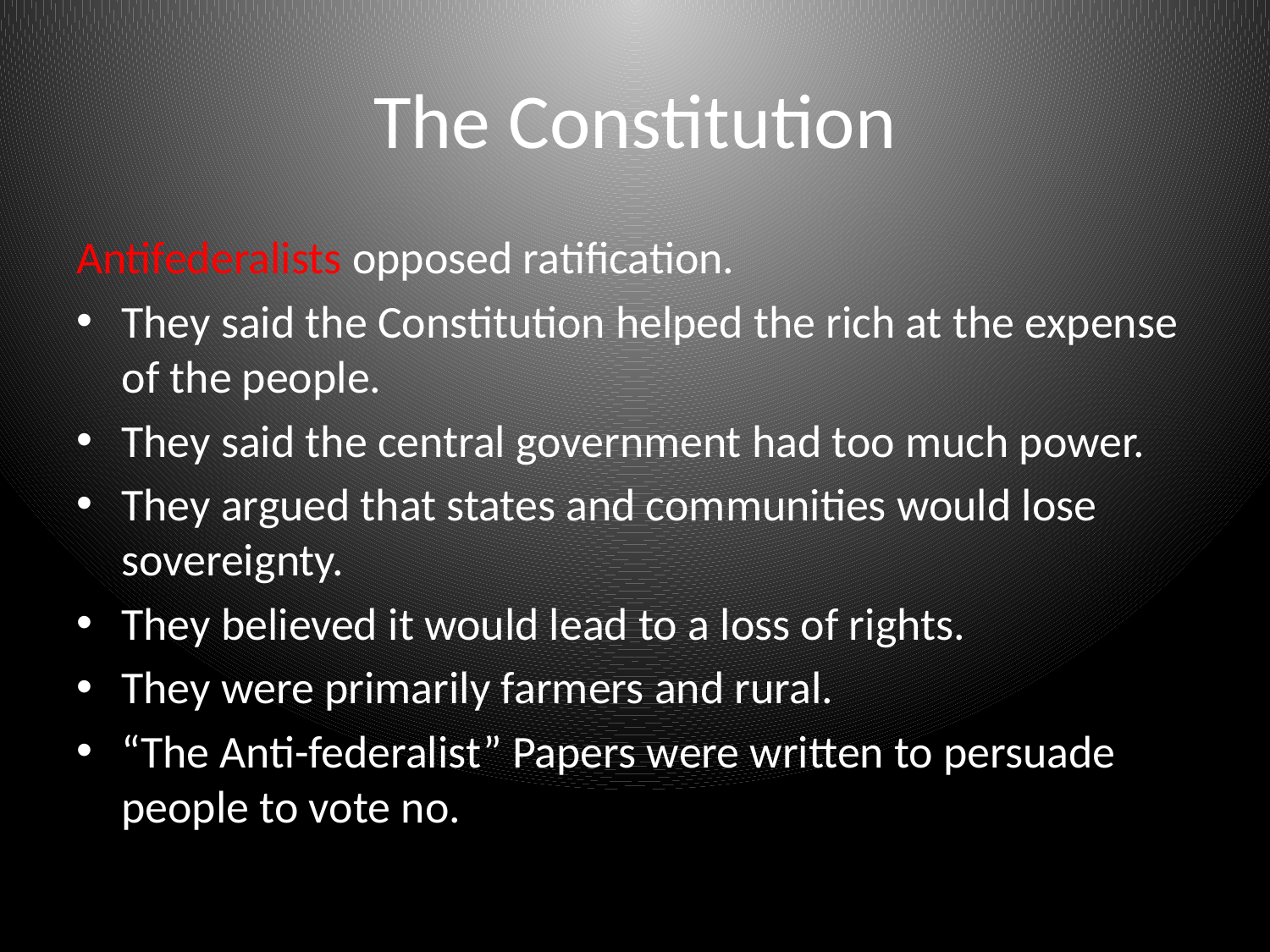

# The Constitution
Antifederalists opposed ratification.
They said the Constitution helped the rich at the expense of the people.
They said the central government had too much power.
They argued that states and communities would lose sovereignty.
They believed it would lead to a loss of rights.
They were primarily farmers and rural.
“The Anti-federalist” Papers were written to persuade people to vote no.